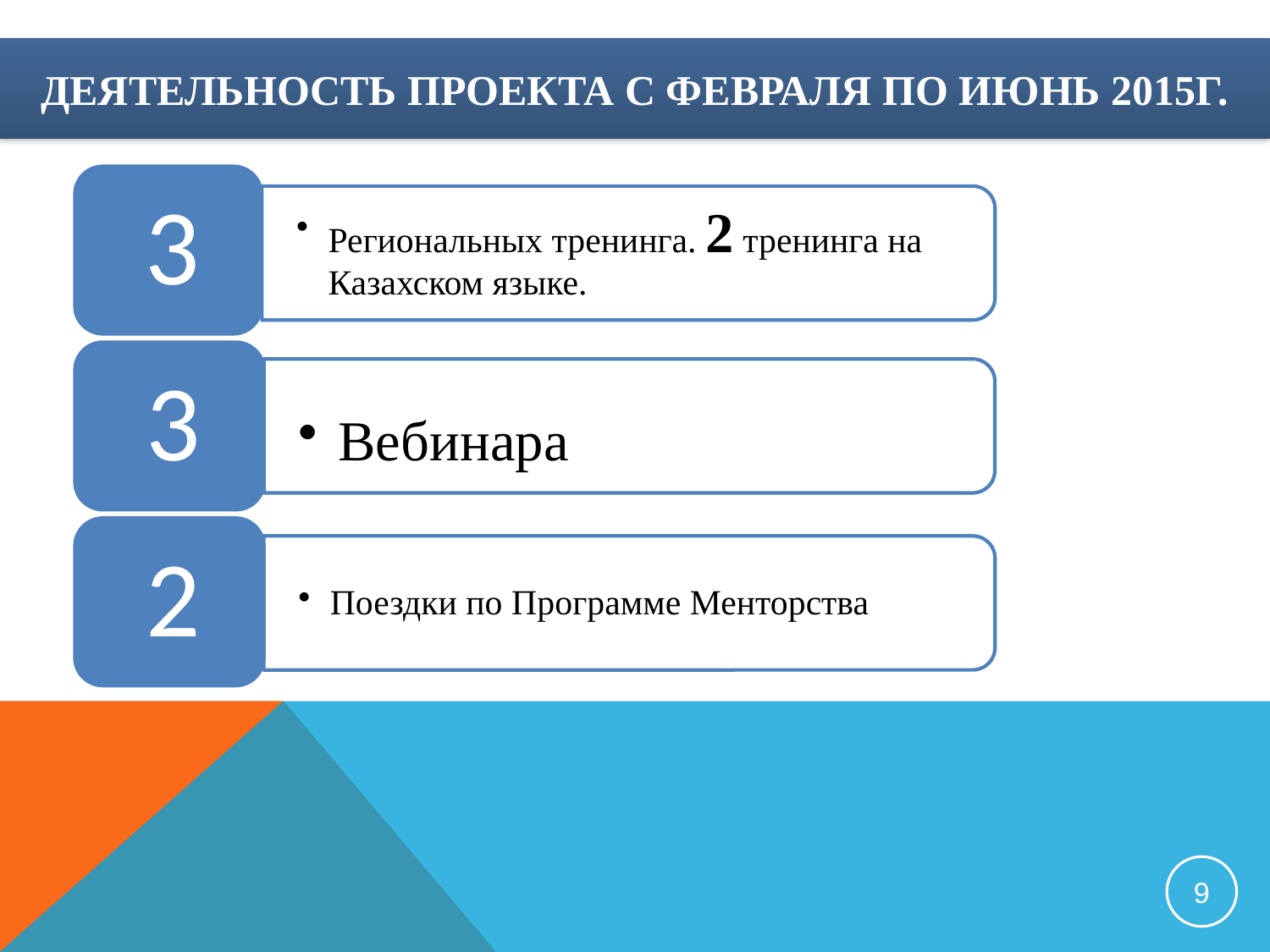

# Деятельность проекта с февраля по июнь 2015г.
Региональных тренинга. 2 тренинга на Казахском языке.
3

Вебинара
3
Поездки по Программе Менторства
2
9